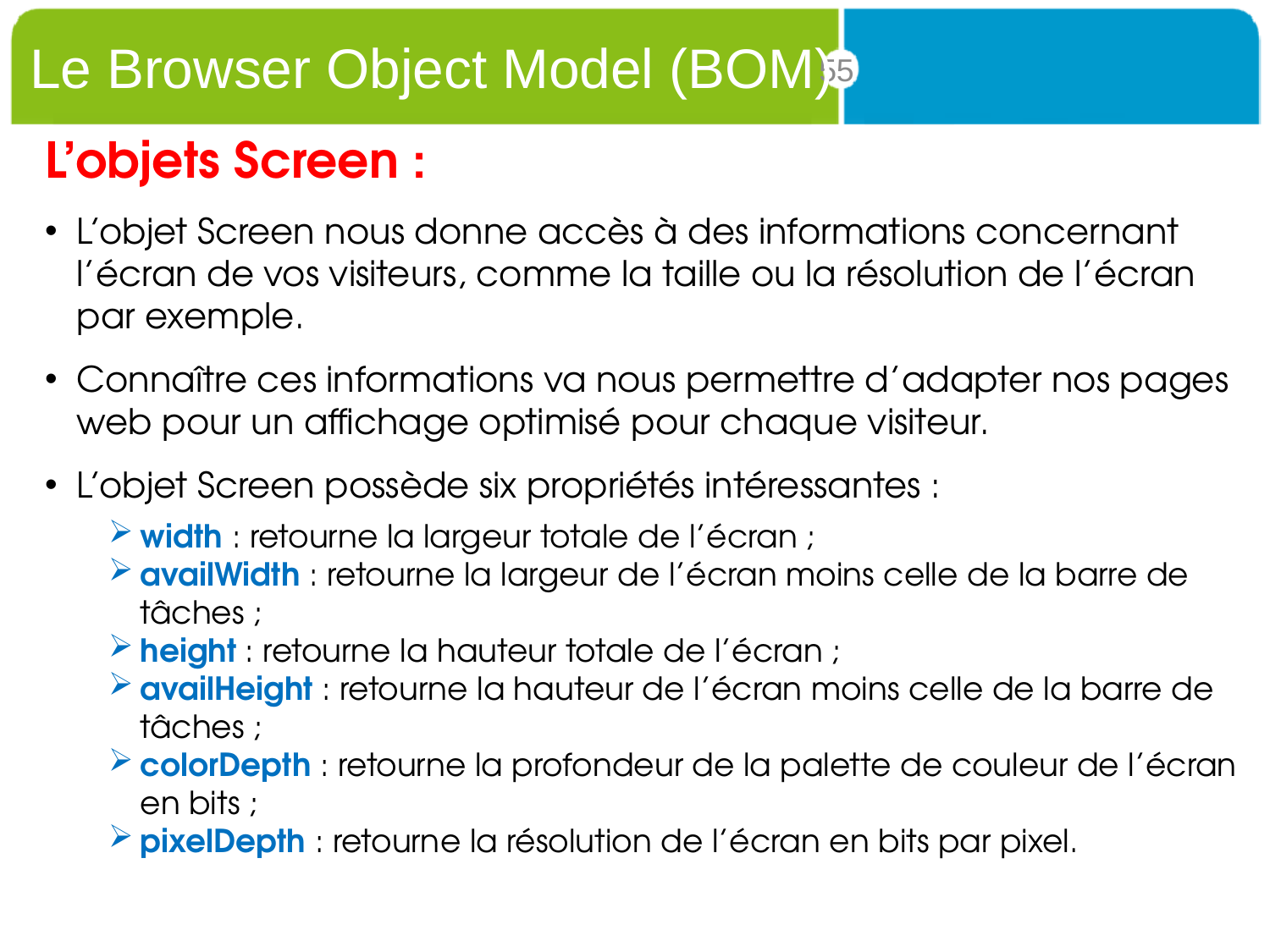

# Le Browser Object Model (BOM)
55
L’objets Screen :
L’objet Screen nous donne accès à des informations concernant l’écran de vos visiteurs, comme la taille ou la résolution de l’écran par exemple.
Connaître ces informations va nous permettre d’adapter nos pages web pour un affichage optimisé pour chaque visiteur.
L’objet Screen possède six propriétés intéressantes :
width : retourne la largeur totale de l’écran ;
availWidth : retourne la largeur de l’écran moins celle de la barre de tâches ;
height : retourne la hauteur totale de l’écran ;
availHeight : retourne la hauteur de l’écran moins celle de la barre de tâches ;
colorDepth : retourne la profondeur de la palette de couleur de l’écran en bits ;
pixelDepth : retourne la résolution de l’écran en bits par pixel.